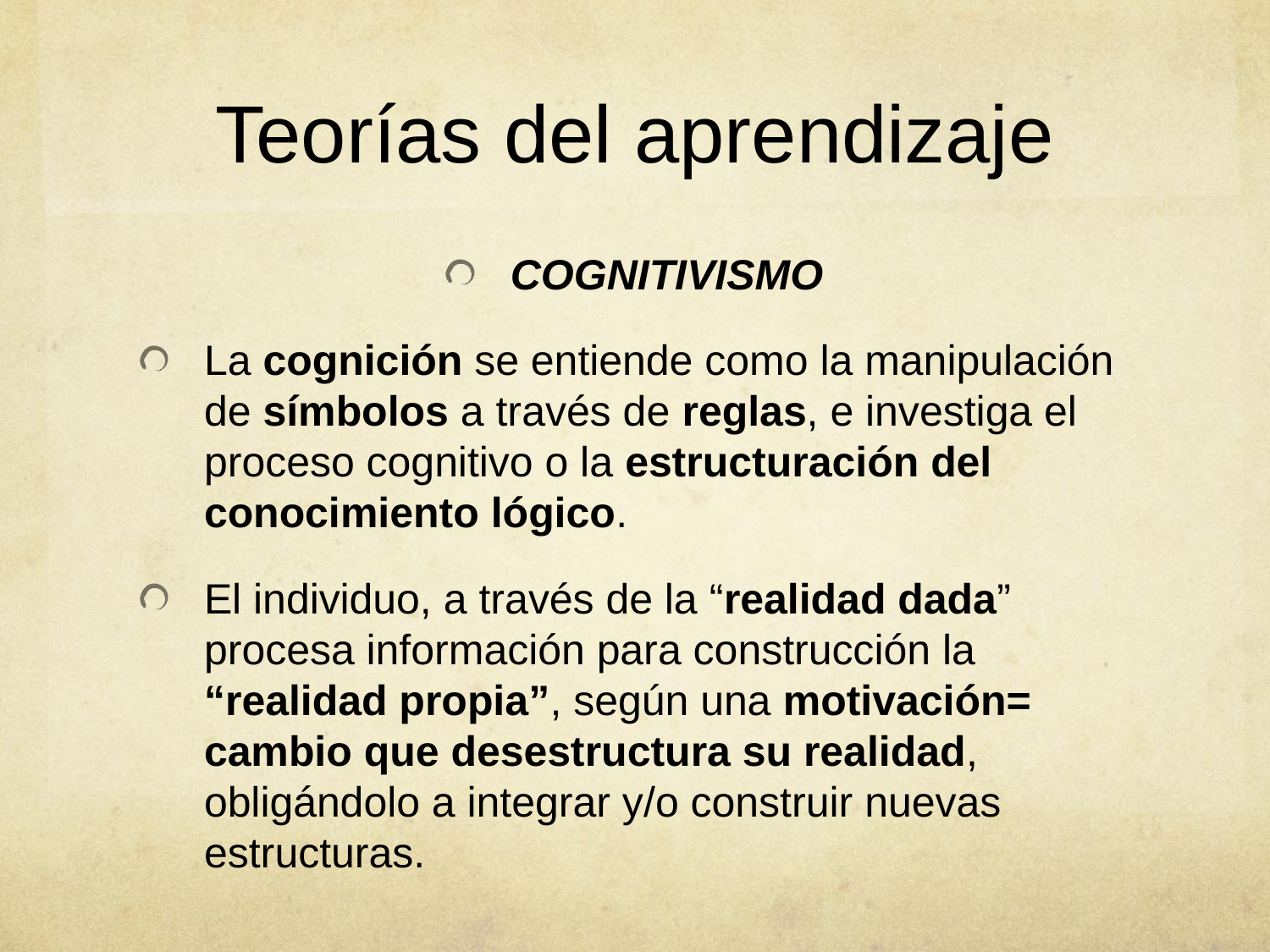

# Teorías del aprendizaje
COGNITIVISMO
La cognición se entiende como la manipulación de símbolos a través de reglas, e investiga el proceso cognitivo o la estructuración del conocimiento lógico.
El individuo, a través de la “realidad dada” procesa información para construcción la “realidad propia”, según una motivación= cambio que desestructura su realidad, obligándolo a integrar y/o construir nuevas estructuras.